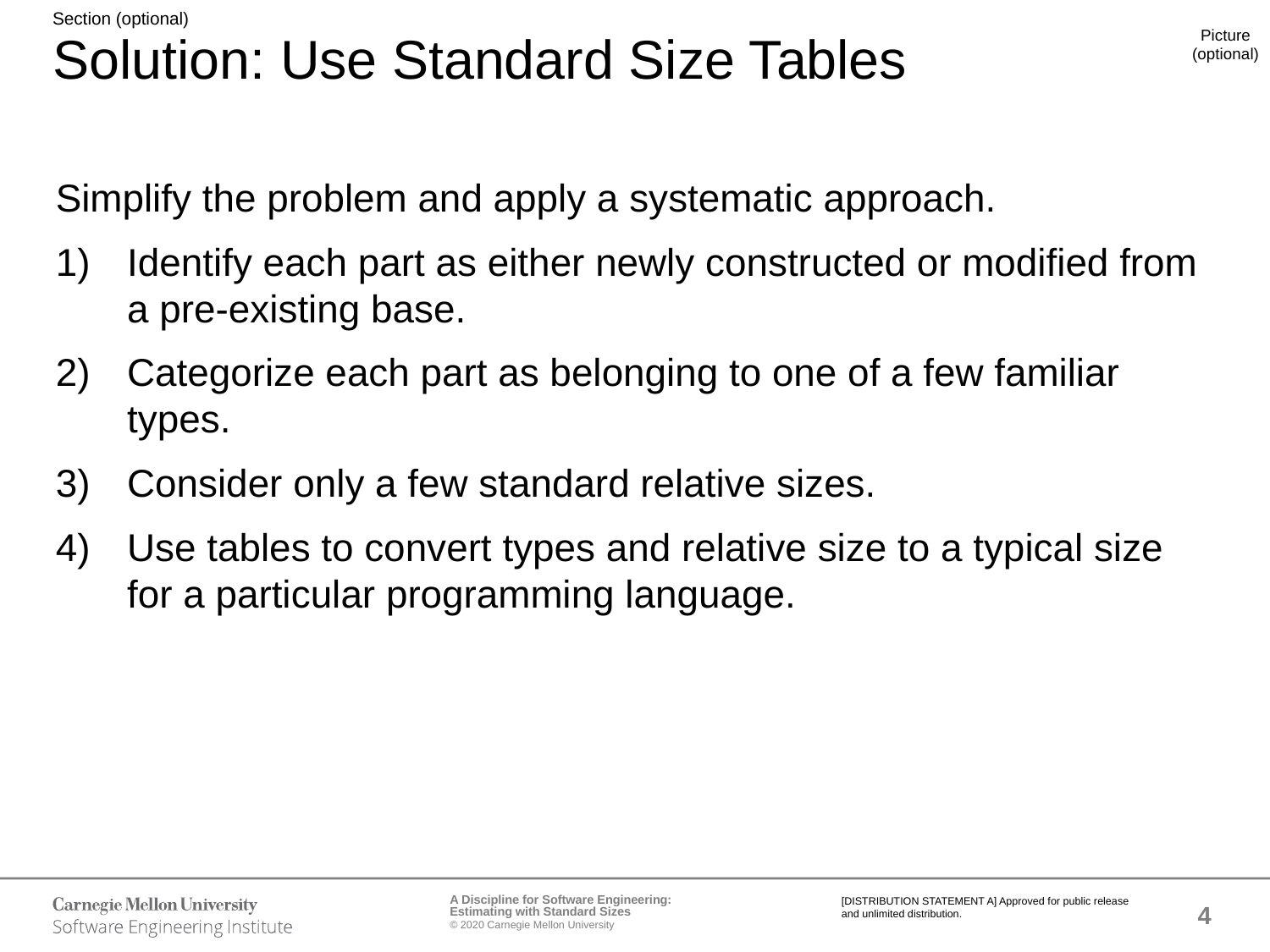

# Solution: Use Standard Size Tables
Simplify the problem and apply a systematic approach.
Identify each part as either newly constructed or modified from a pre-existing base.
Categorize each part as belonging to one of a few familiar types.
Consider only a few standard relative sizes.
Use tables to convert types and relative size to a typical size for a particular programming language.